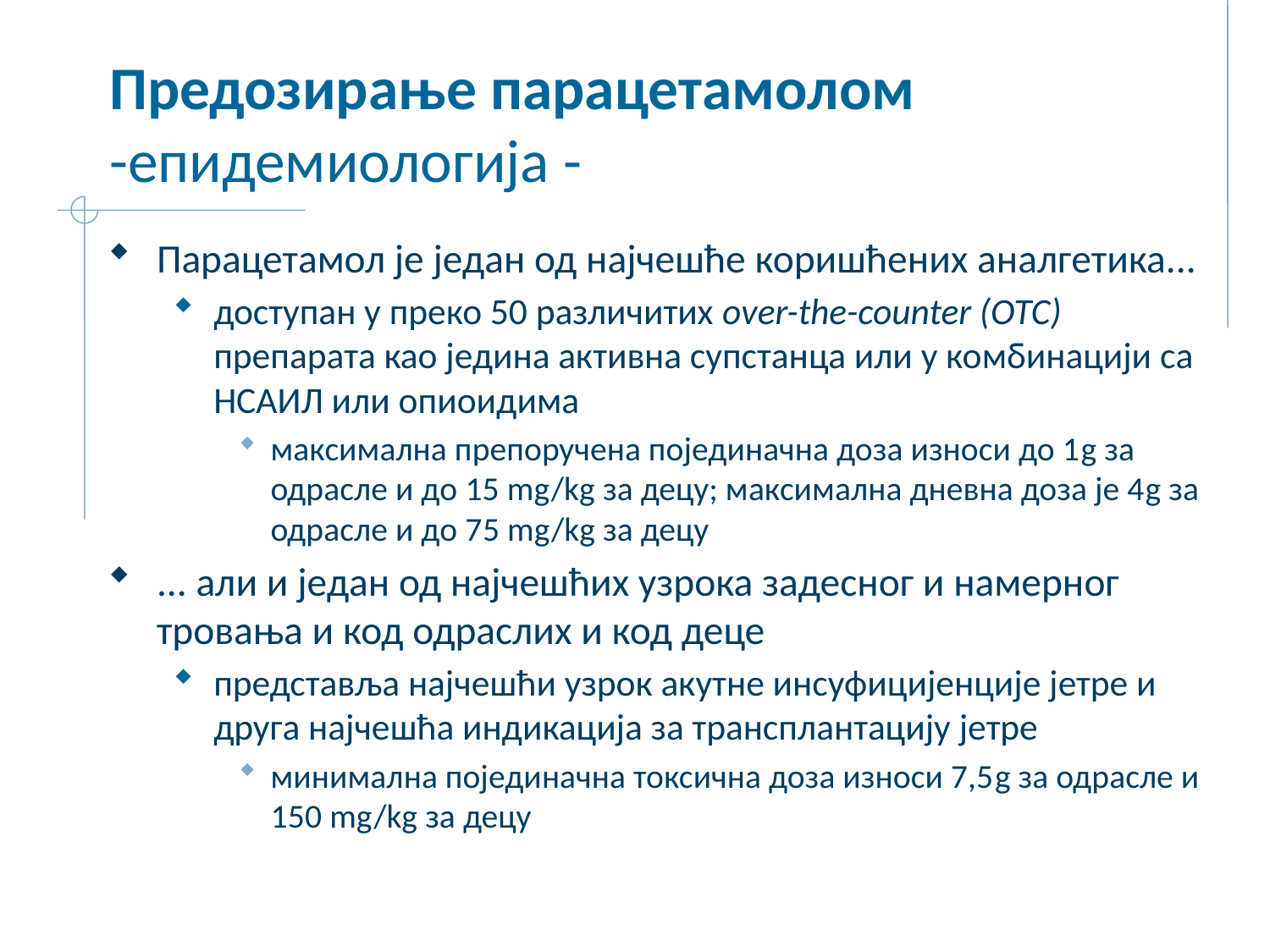

# Предозирање парацетамолом -епидемиологија -
Парацетамол је један од најчешће коришћених аналгетика...
доступан у преко 50 различитих over-the-counter (OTC) препарата као једина активна супстанца или у комбинацији са НСАИЛ или опиоидима
максимална препоручена појединачна доза износи до 1g за одрасле и до 15 mg/kg за децу; максимална дневна доза је 4g за одрасле и до 75 mg/kg за децу
... али и један од најчешћих узрока задесног и намерног тровања и код одраслих и код деце
представља најчешћи узрок акутне инсуфицијенције јетре и друга најчешћа индикација за трансплантацију јетре
минимална појединачна токсична доза износи 7,5g за одрасле и 150 mg/kg за децу